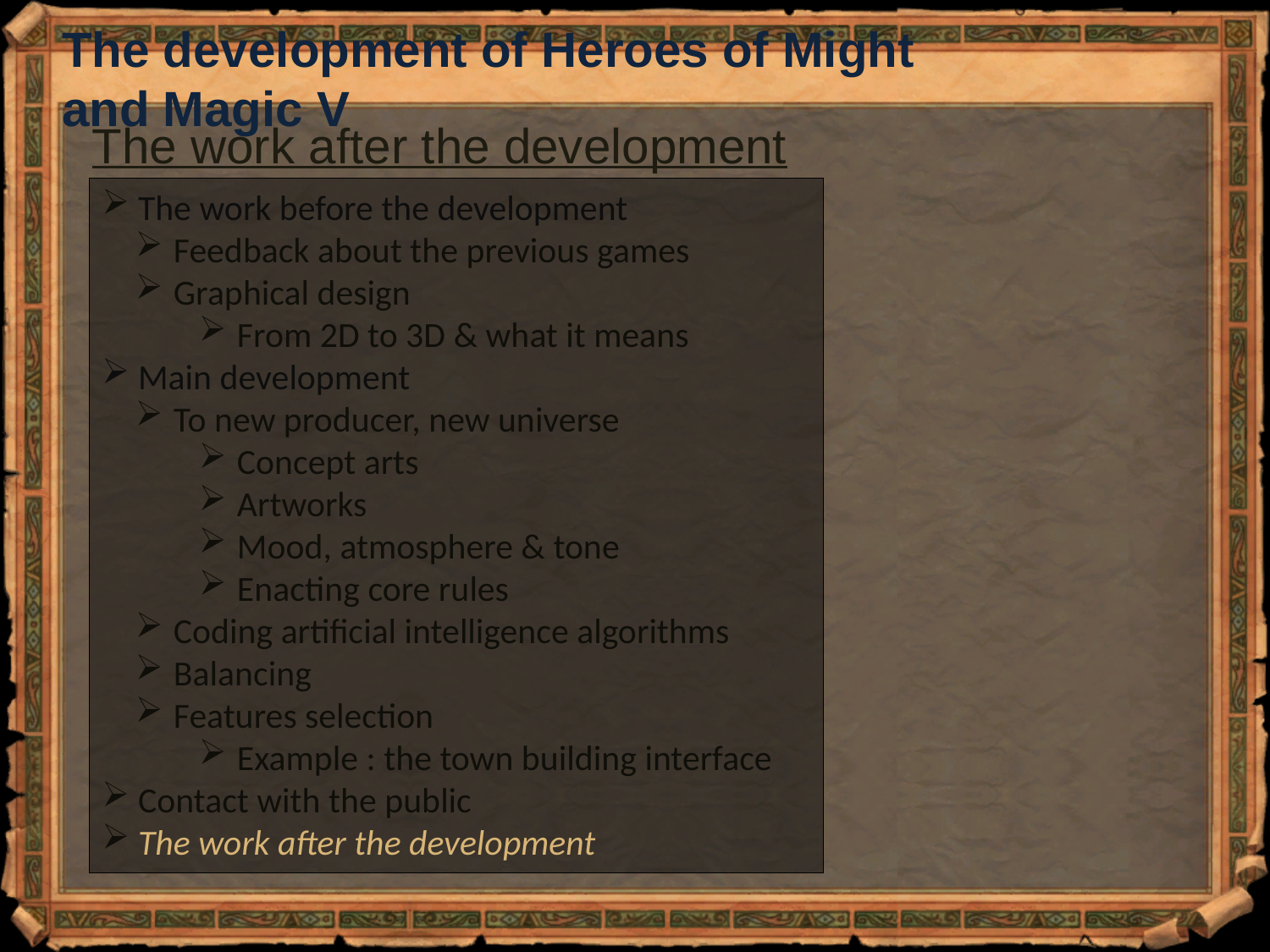

The development of Heroes of Might and Magic V
The work after the development
 The work before the development
 Feedback about the previous games
 Graphical design
 From 2D to 3D & what it means
 Main development
 To new producer, new universe
 Concept arts
 Artworks
 Mood, atmosphere & tone
 Enacting core rules
 Coding artificial intelligence algorithms
 Balancing
 Features selection
 Example : the town building interface
 Contact with the public
 The work after the development